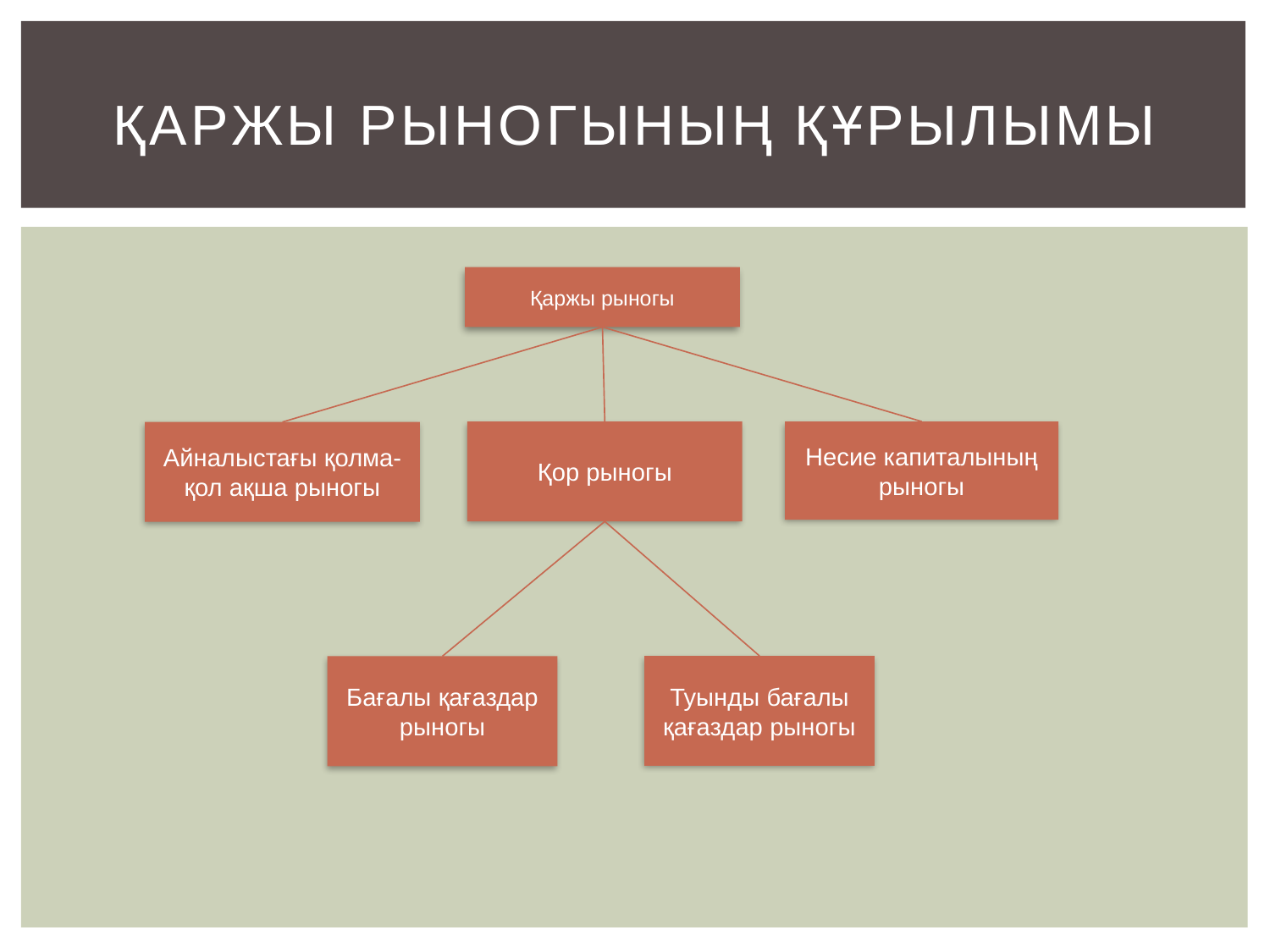

# Қаржы рыногының құрылымы
Қаржы рыногы
Қор рыногы
Несие капиталының рыногы
Айналыстағы қолма-қол ақша рыногы
Туынды бағалы қағаздар рыногы
Бағалы қағаздар рыногы